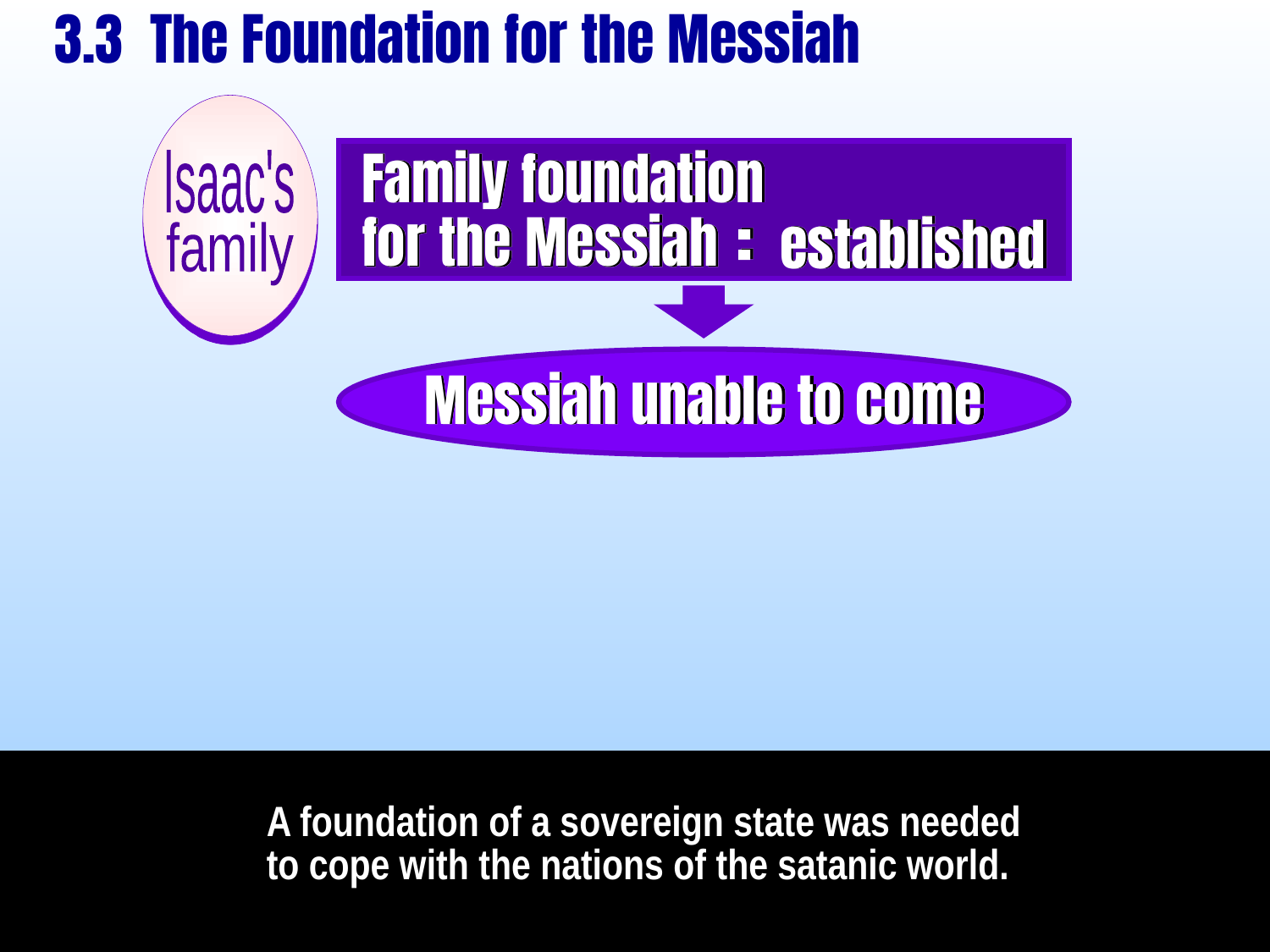

3.3  The Foundation for the Messiah

Isaac's
family

Family foundation
for the Messiah
:
established

Messiah unable to come

A foundation of a sovereign state was needed to cope with the nations of the satanic world.